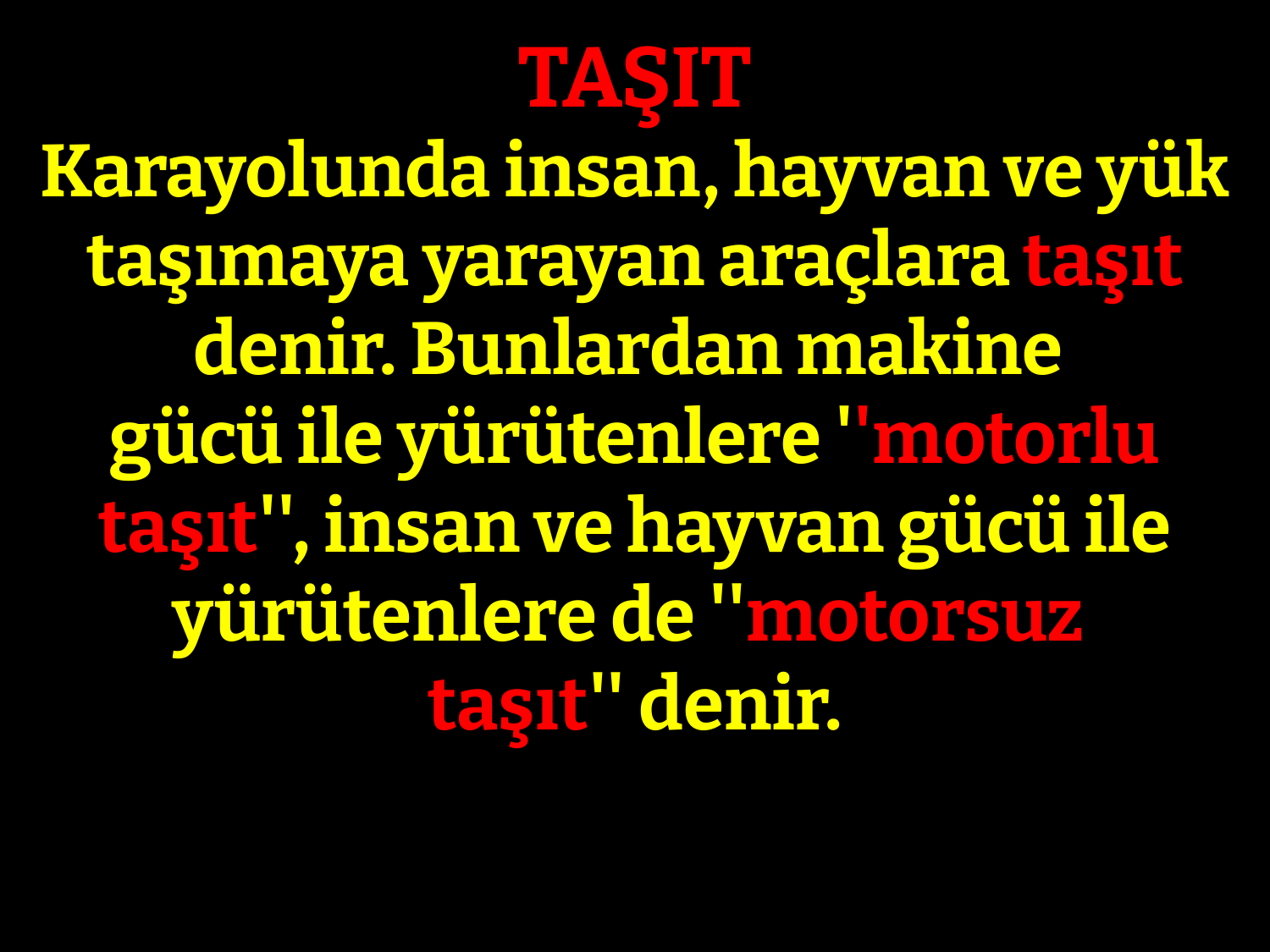

TAŞIT
Karayolunda insan, hayvan ve yük taşımaya yarayan araçlara taşıt denir. Bunlardan makine
gücü ile yürütenlere ''motorlu taşıt'', insan ve hayvan gücü ile yürütenlere de ''motorsuz
taşıt'' denir.

#